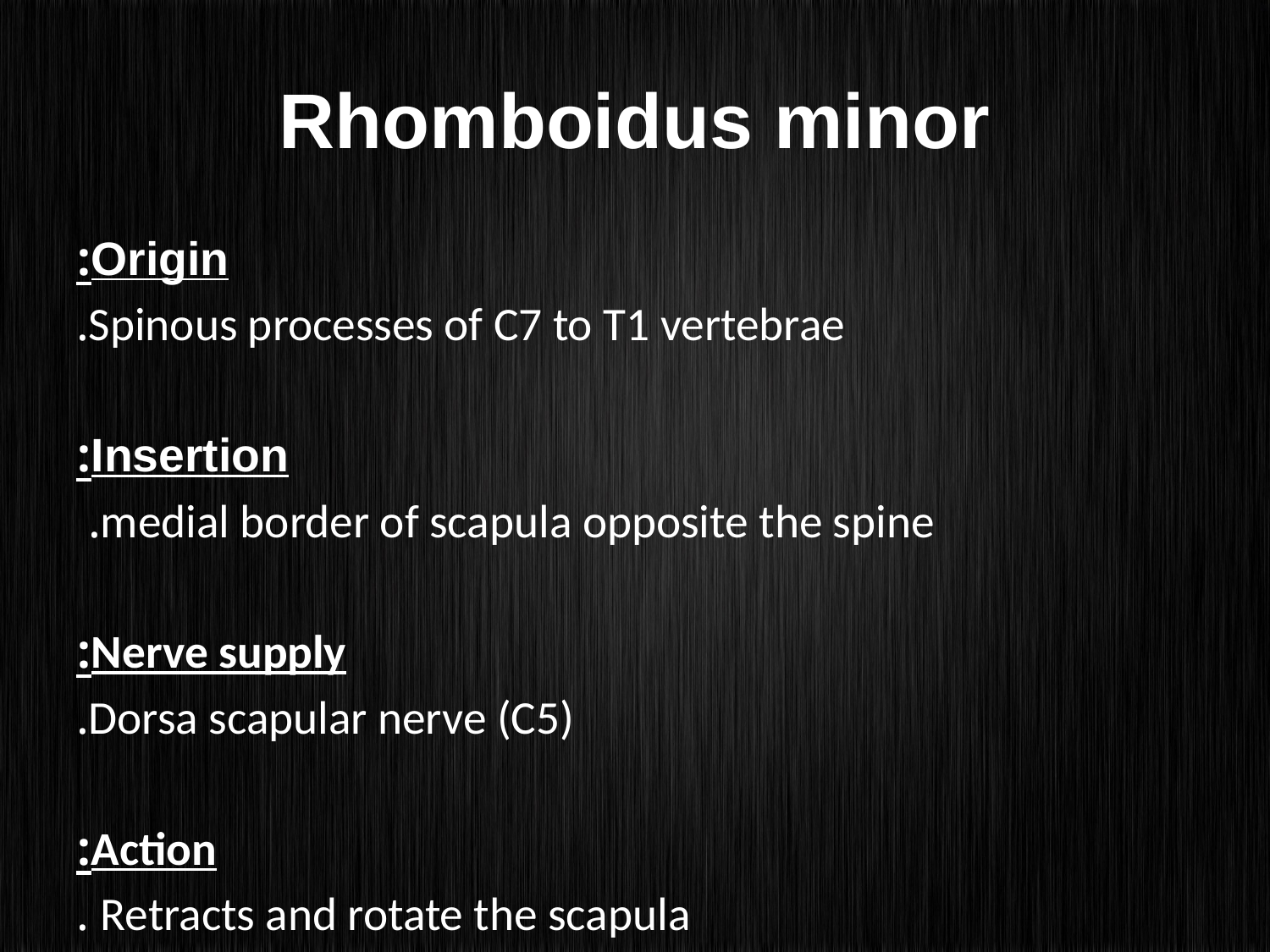

# Rhomboidus minor
Origin:
Spinous processes of C7 to T1 vertebrae.

Insertion:
medial border of scapula opposite the spine.

Nerve supply:
Dorsa scapular nerve (C5).

Action:
Retracts and rotate the scapula .